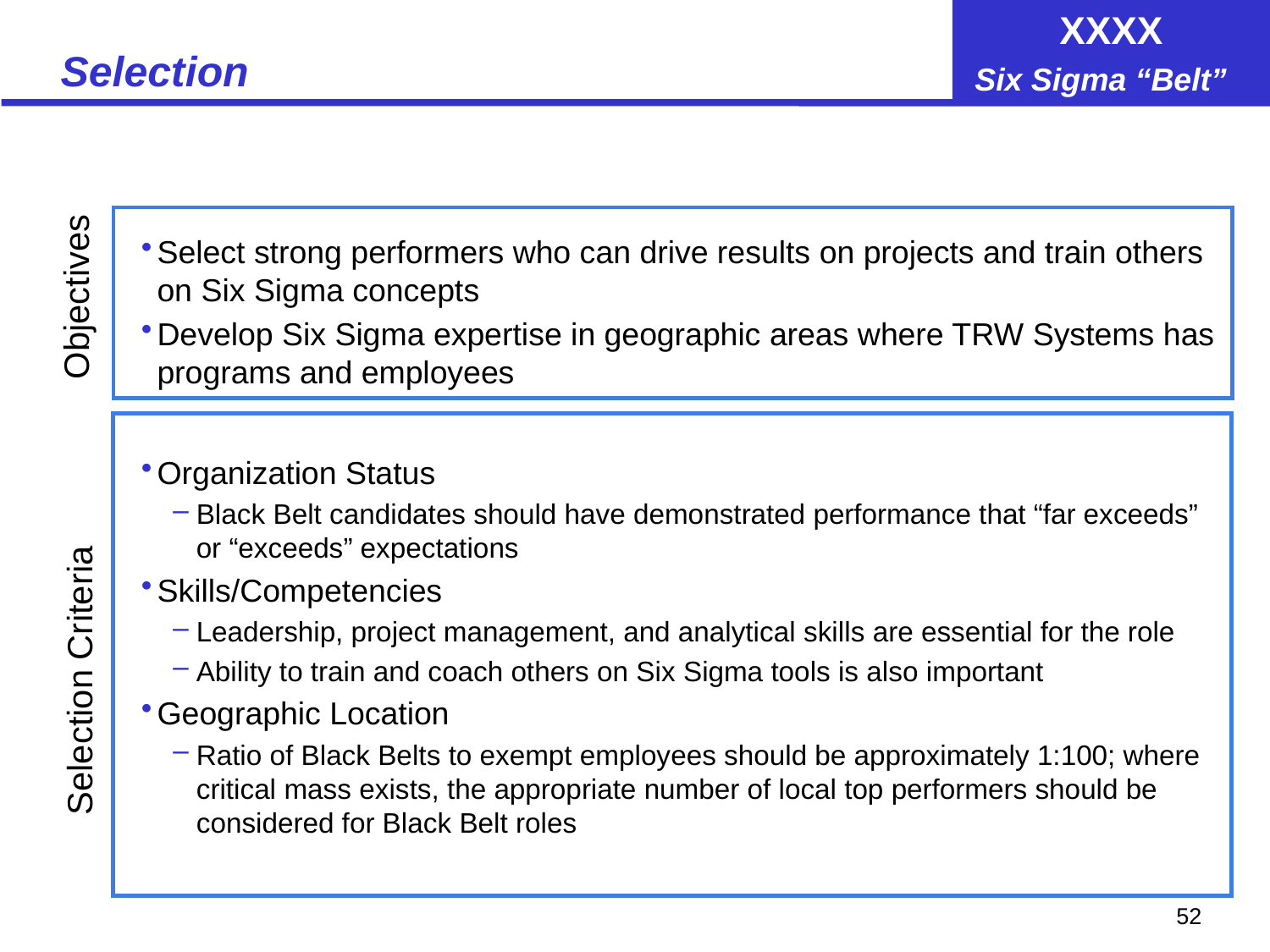

# Selection

Select strong performers who can drive results on projects and train others on Six Sigma concepts
Develop Six Sigma expertise in geographic areas where TRW Systems has programs and employees

Organization Status
Black Belt candidates should have demonstrated performance that “far exceeds” or “exceeds” expectations
Skills/Competencies
Leadership, project management, and analytical skills are essential for the role
Ability to train and coach others on Six Sigma tools is also important
Geographic Location
Ratio of Black Belts to exempt employees should be approximately 1:100; where critical mass exists, the appropriate number of local top performers should be considered for Black Belt roles

Objectives

Selection Criteria